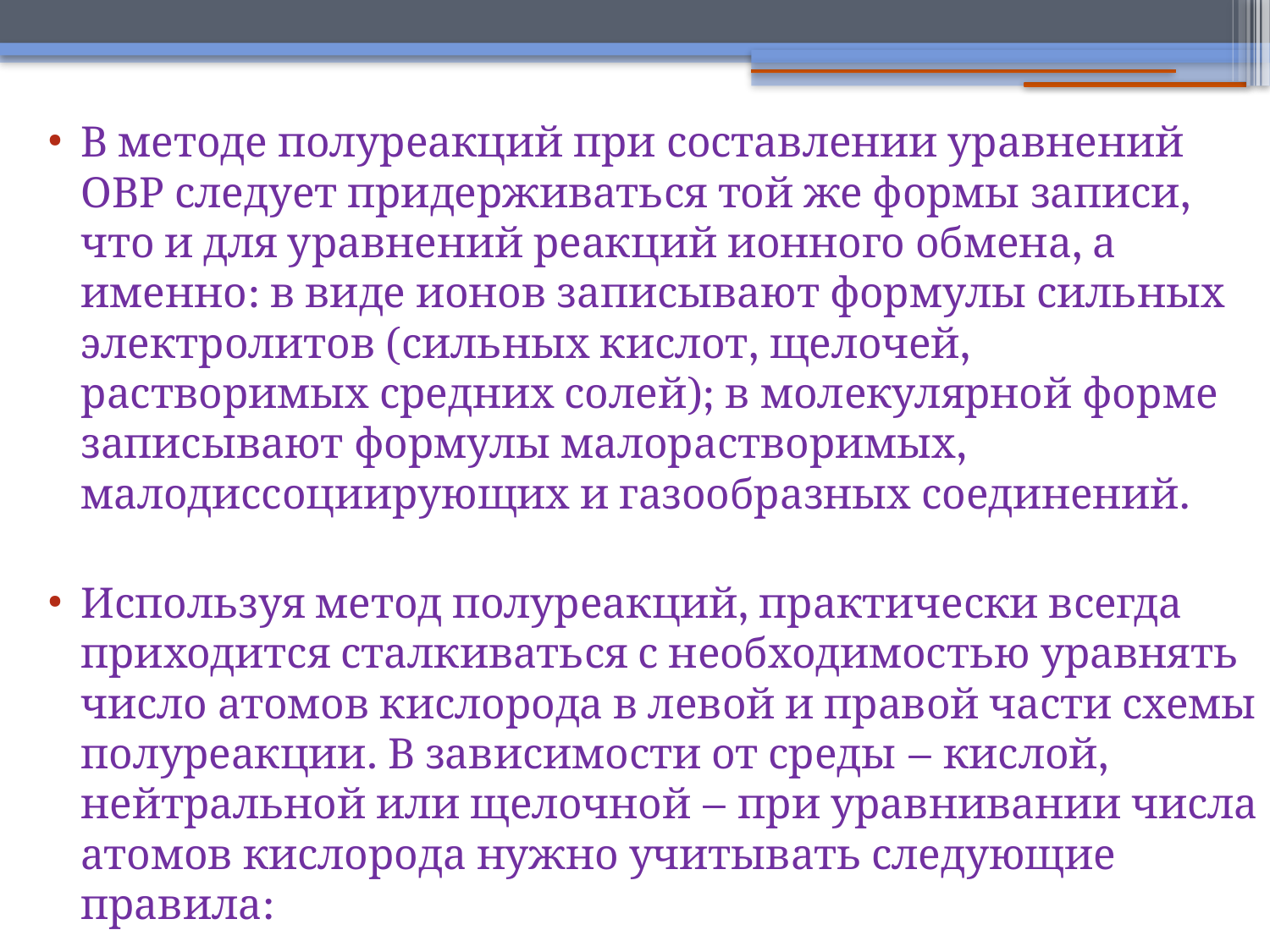

В методе полуреакций при составлении уравнений ОВР следует придерживаться той же формы записи, что и для уравнений реакций ионного обмена, а именно: в виде ионов записывают формулы сильных электролитов (сильных кислот, щелочей, растворимых средних солей); в молекулярной форме записывают формулы малорастворимых, малодиссоциирующих и газообразных соединений.

Используя метод полуреакций, практически всегда приходится сталкиваться с необходимостью уравнять число атомов кислорода в левой и правой части схемы полуреакции. В зависимости от среды – кислой, нейтральной или щелочной – при уравнивании числа атомов кислорода нужно учитывать следующие правила: